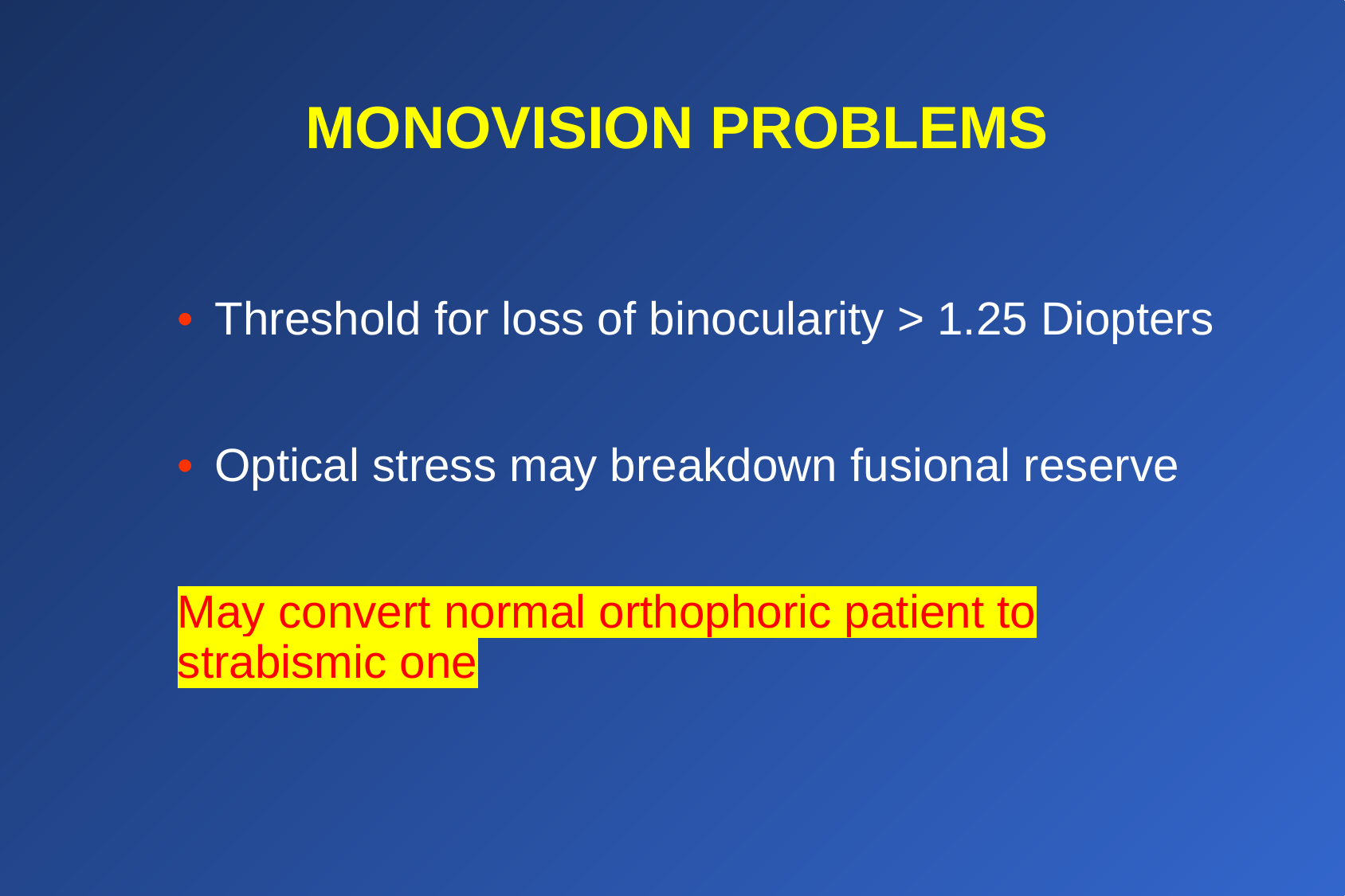

# MONOVISION PROBLEMS
Threshold for loss of binocularity > 1.25 Diopters

Optical stress may breakdown fusional reserve

May convert normal orthophoric patient to strabismic one